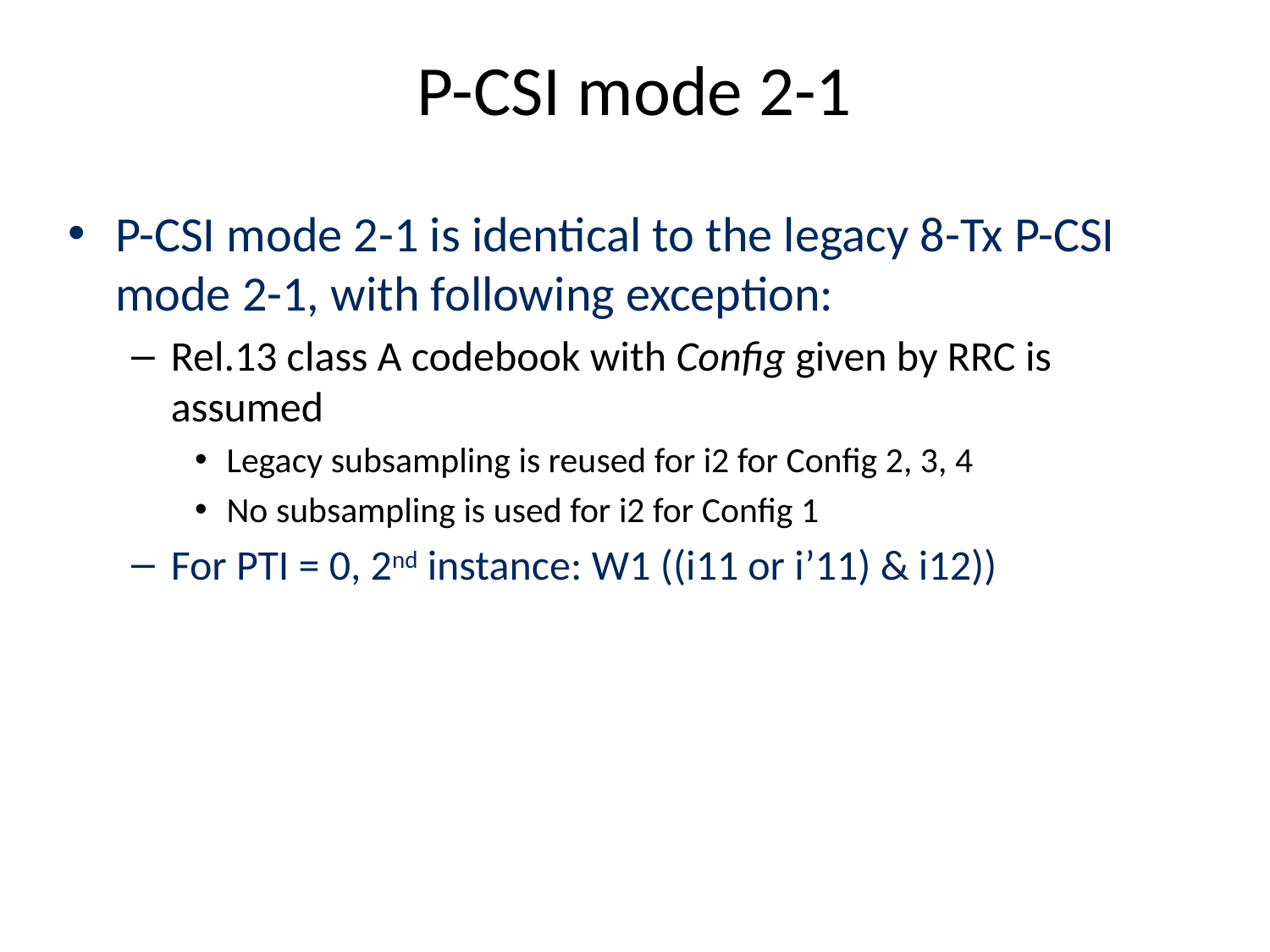

# P-CSI mode 2-1
P-CSI mode 2-1 is identical to the legacy 8-Tx P-CSI mode 2-1, with following exception:
Rel.13 class A codebook with Config given by RRC is assumed
Legacy subsampling is reused for i2 for Config 2, 3, 4
No subsampling is used for i2 for Config 1
For PTI = 0, 2nd instance: W1 ((i11 or i’11) & i12))